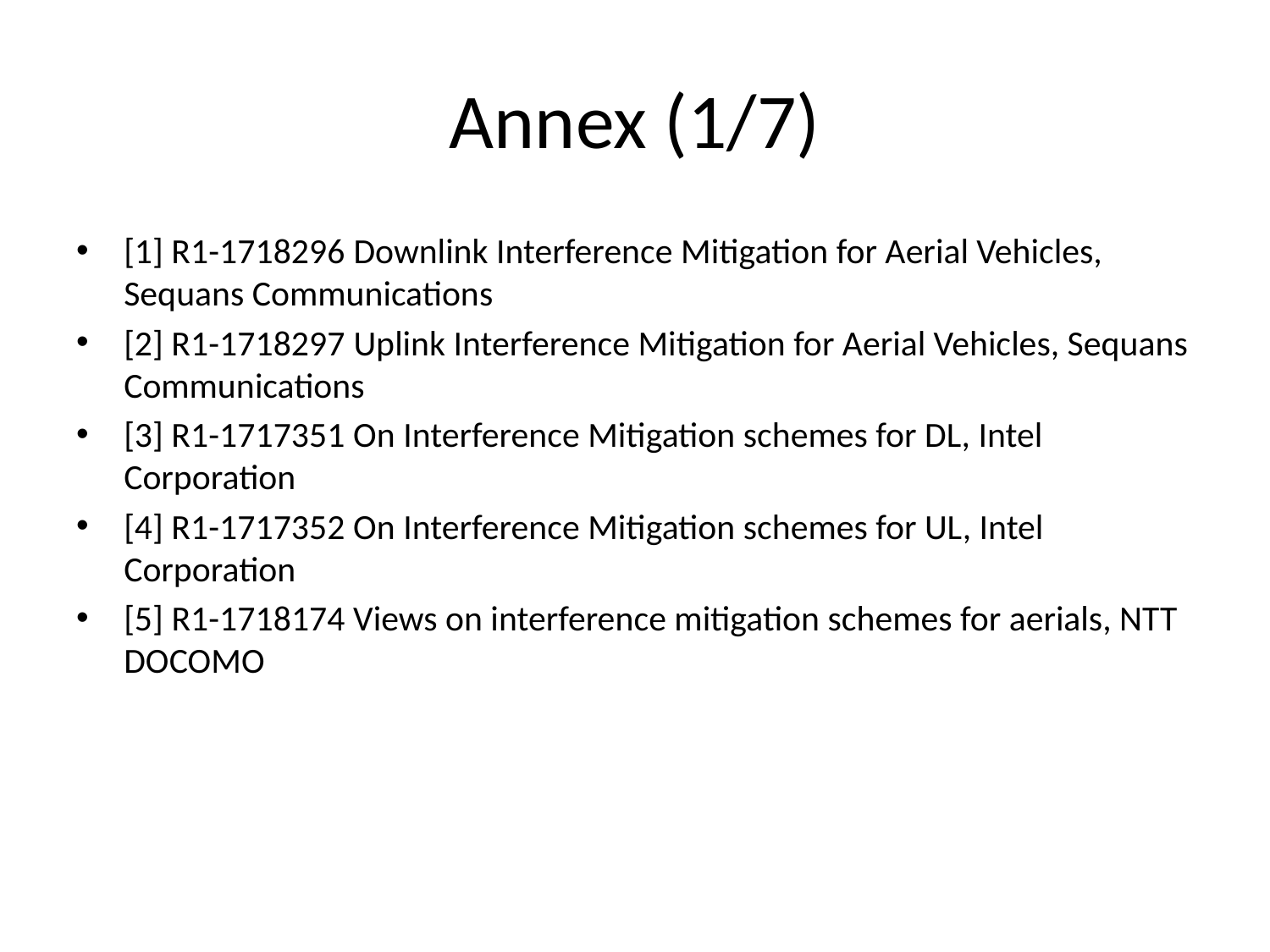

# Annex (1/7)
[1] R1-1718296 Downlink Interference Mitigation for Aerial Vehicles, Sequans Communications
[2] R1-1718297 Uplink Interference Mitigation for Aerial Vehicles, Sequans Communications
[3] R1-1717351 On Interference Mitigation schemes for DL, Intel Corporation
[4] R1-1717352 On Interference Mitigation schemes for UL, Intel Corporation
[5] R1-1718174 Views on interference mitigation schemes for aerials, NTT DOCOMO